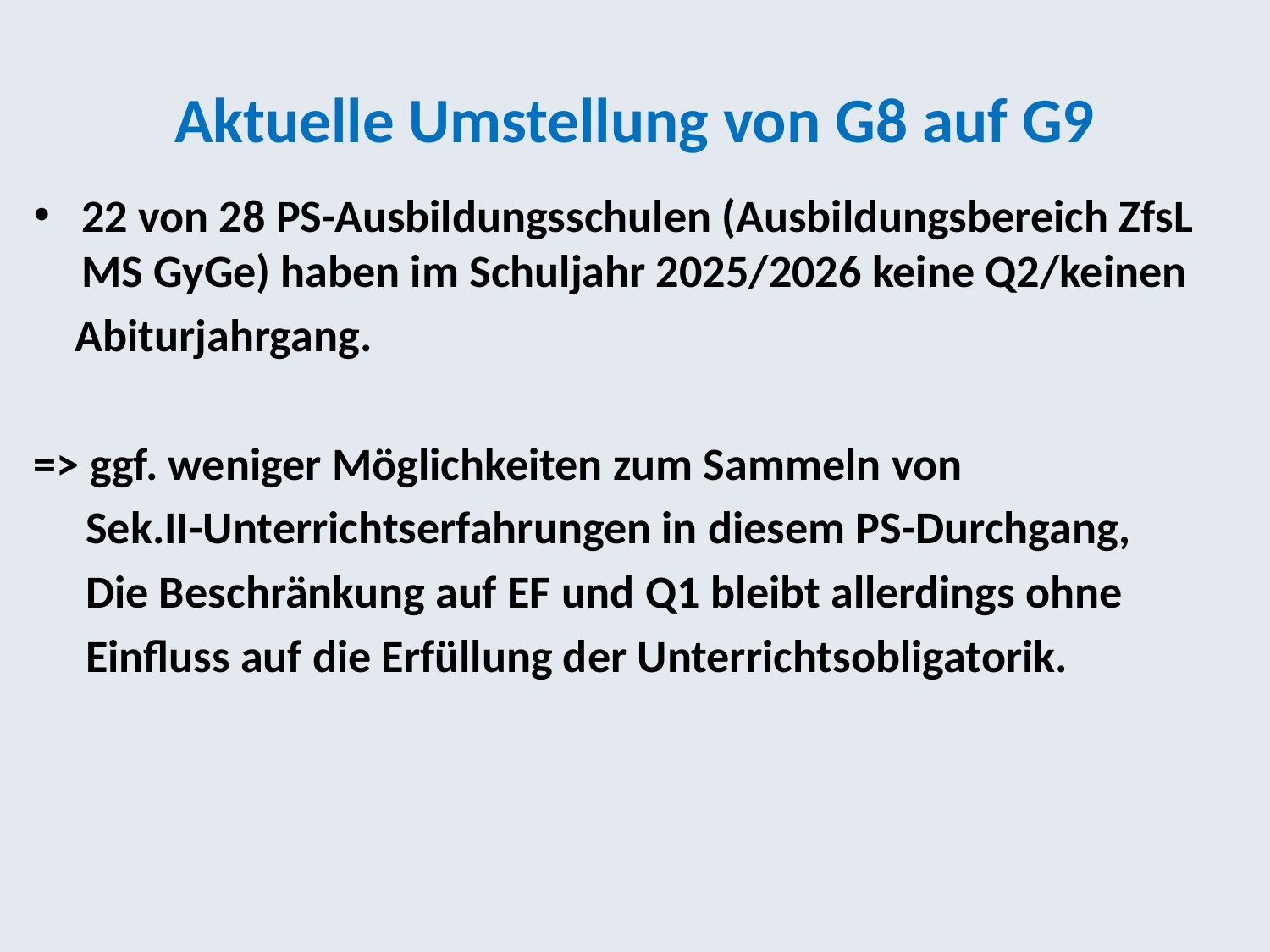

# Aktuelle Umstellung von G8 auf G9
22 von 28 PS-Ausbildungsschulen (Ausbildungsbereich ZfsL MS GyGe) haben im Schuljahr 2025/2026 keine Q2/keinen
    Abiturjahrgang.

=> ggf. weniger Möglichkeiten zum Sammeln von
     Sek.II-Unterrichtserfahrungen in diesem PS-Durchgang,
     Die Beschränkung auf EF und Q1 bleibt allerdings ohne
     Einfluss auf die Erfüllung der Unterrichtsobligatorik.